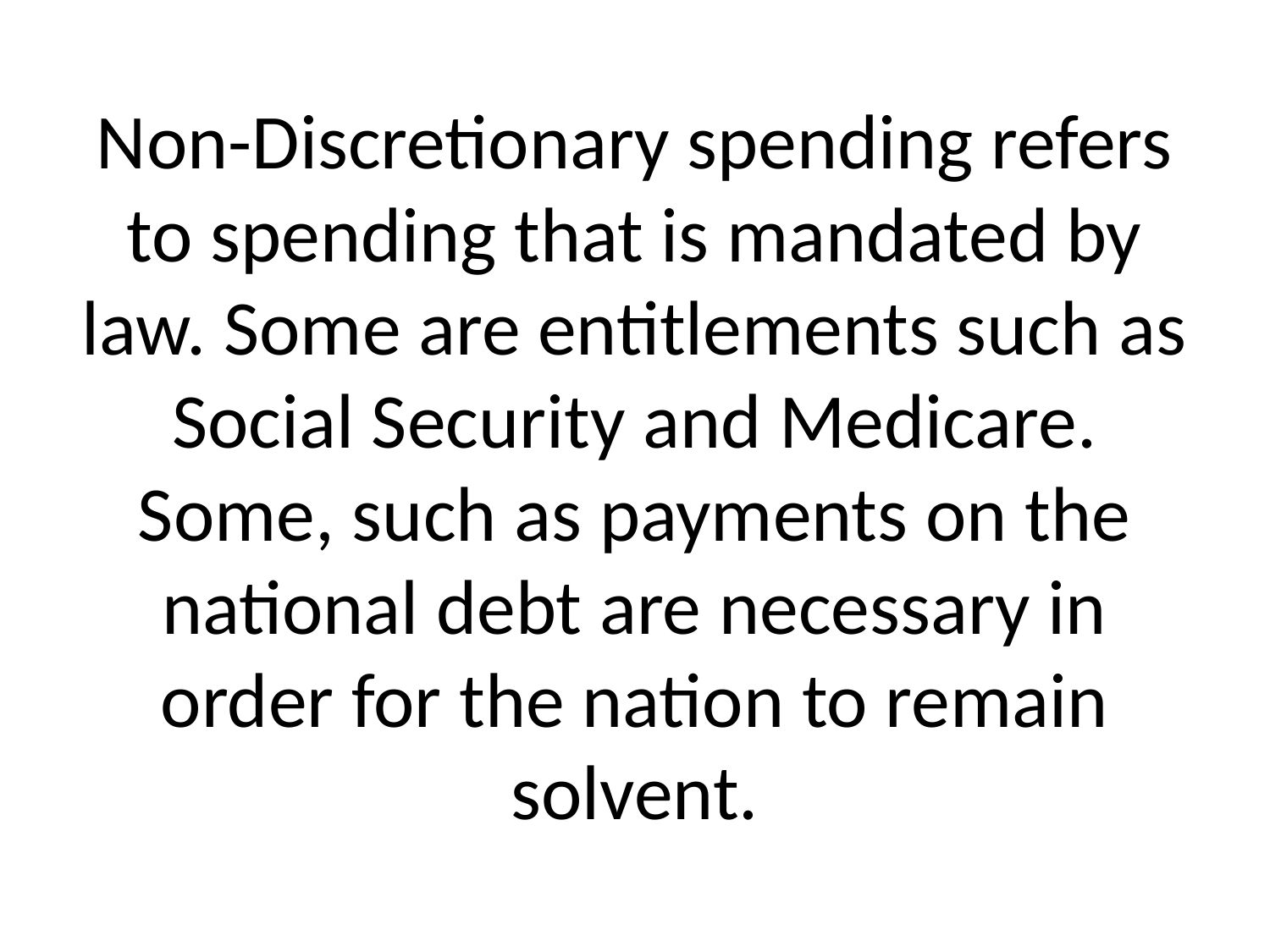

# Non-Discretionary spending refers to spending that is mandated by law. Some are entitlements such as Social Security and Medicare. Some, such as payments on the national debt are necessary in order for the nation to remain solvent.